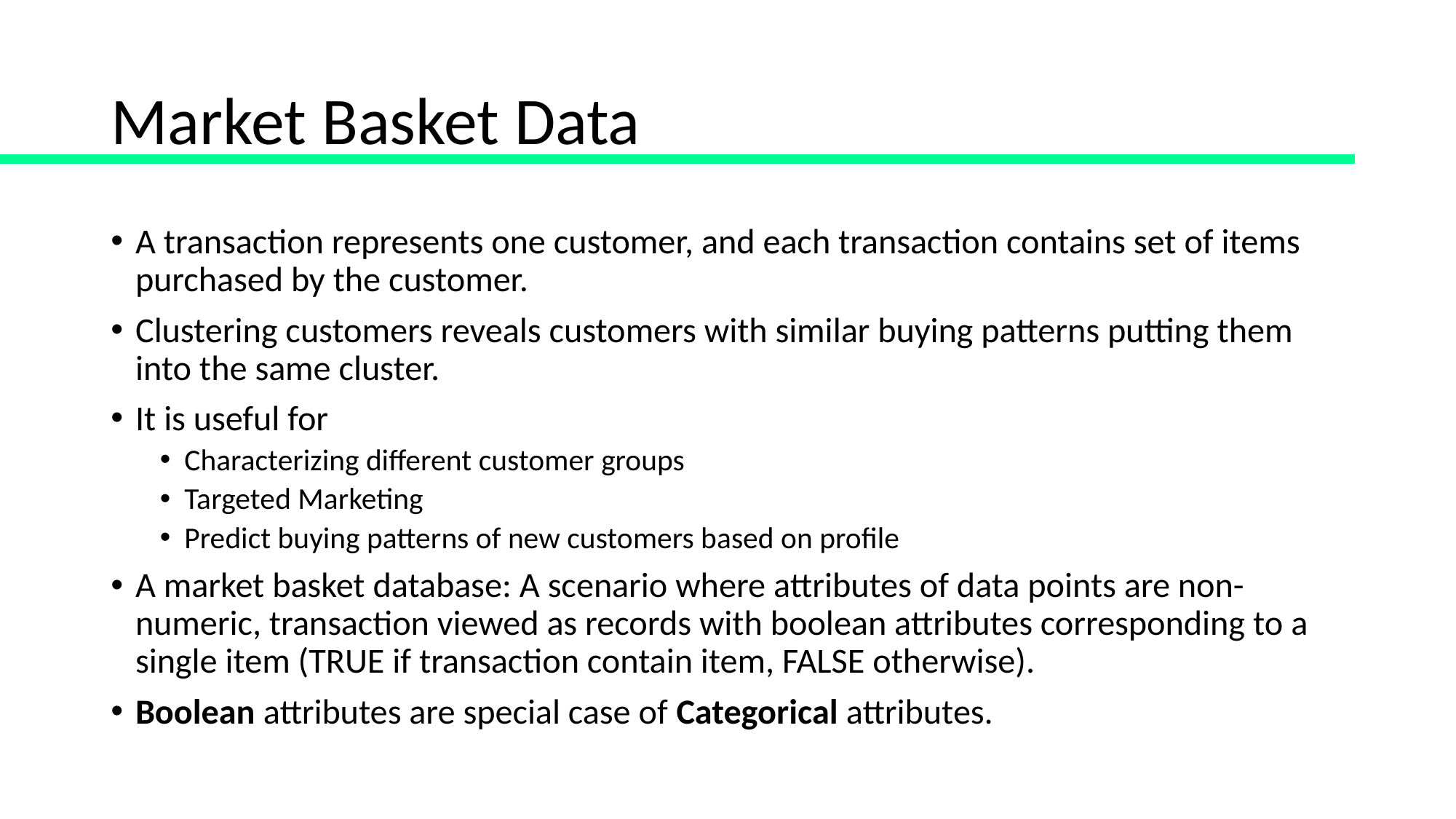

# Market Basket Data
A transaction represents one customer, and each transaction contains set of items purchased by the customer.
Clustering customers reveals customers with similar buying patterns putting them into the same cluster.
It is useful for
Characterizing different customer groups
Targeted Marketing
Predict buying patterns of new customers based on profile
A market basket database: A scenario where attributes of data points are non-numeric, transaction viewed as records with boolean attributes corresponding to a single item (TRUE if transaction contain item, FALSE otherwise).
Boolean attributes are special case of Categorical attributes.